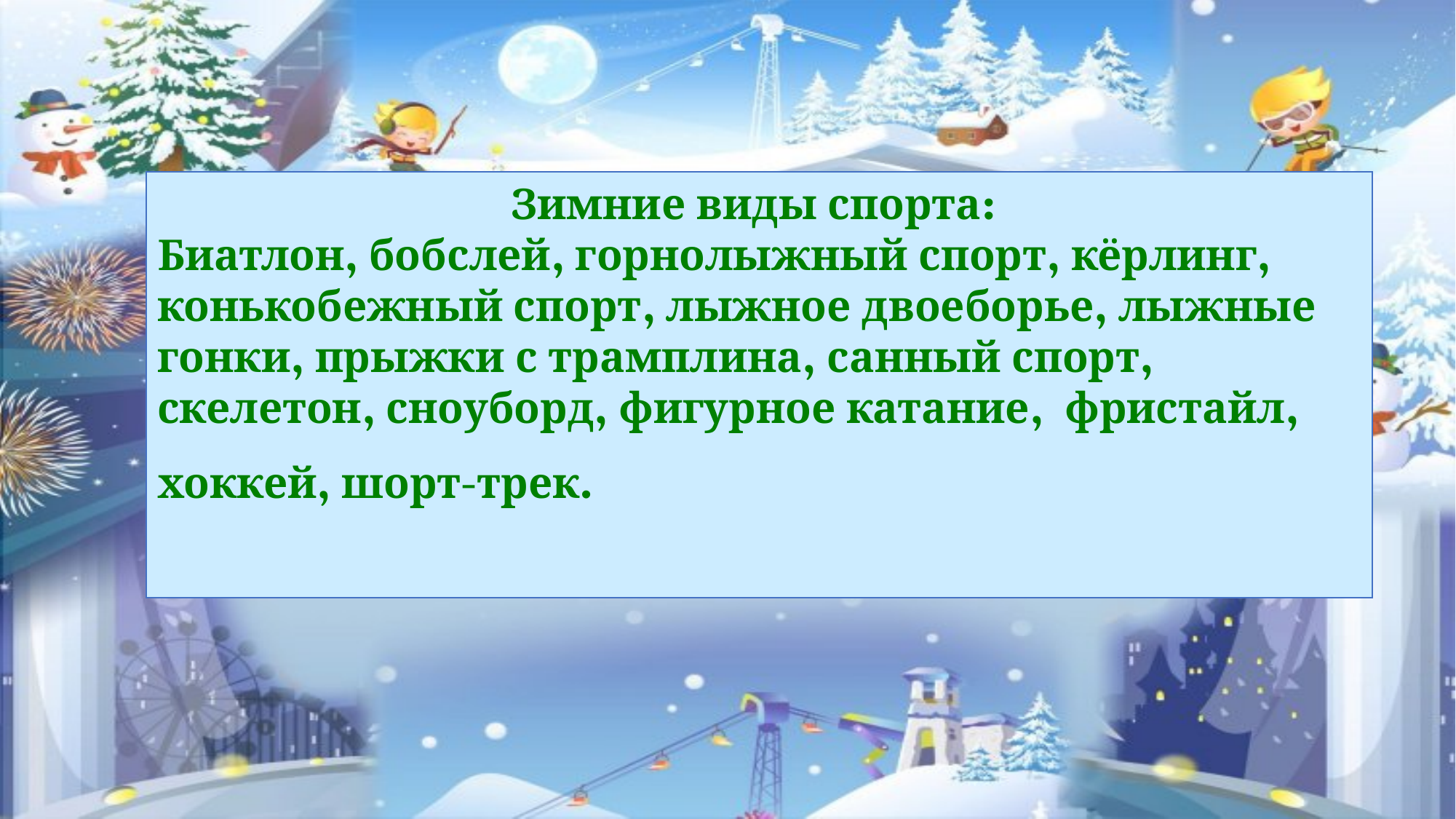

Зимние виды спорта:
Биатлон, бобслей, горнолыжный спорт, кёрлинг, конькобежный спорт, лыжное двоеборье, лыжные гонки, прыжки с трамплина, санный спорт, скелетон, сноуборд, фигурное катание,  фристайл, хоккей, шорт-трек.